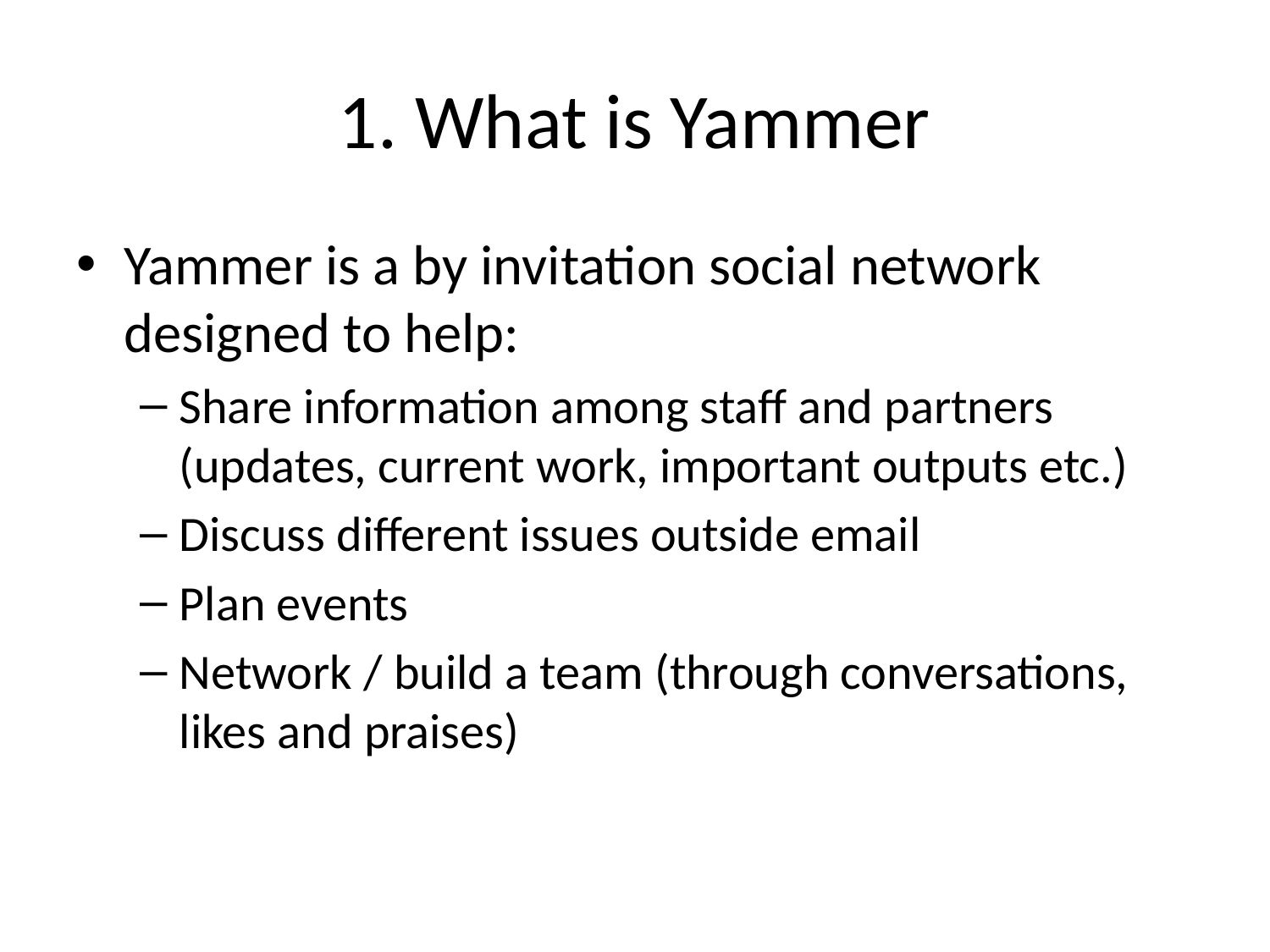

# 1. What is Yammer
Yammer is a by invitation social network designed to help:
Share information among staff and partners (updates, current work, important outputs etc.)
Discuss different issues outside email
Plan events
Network / build a team (through conversations, likes and praises)